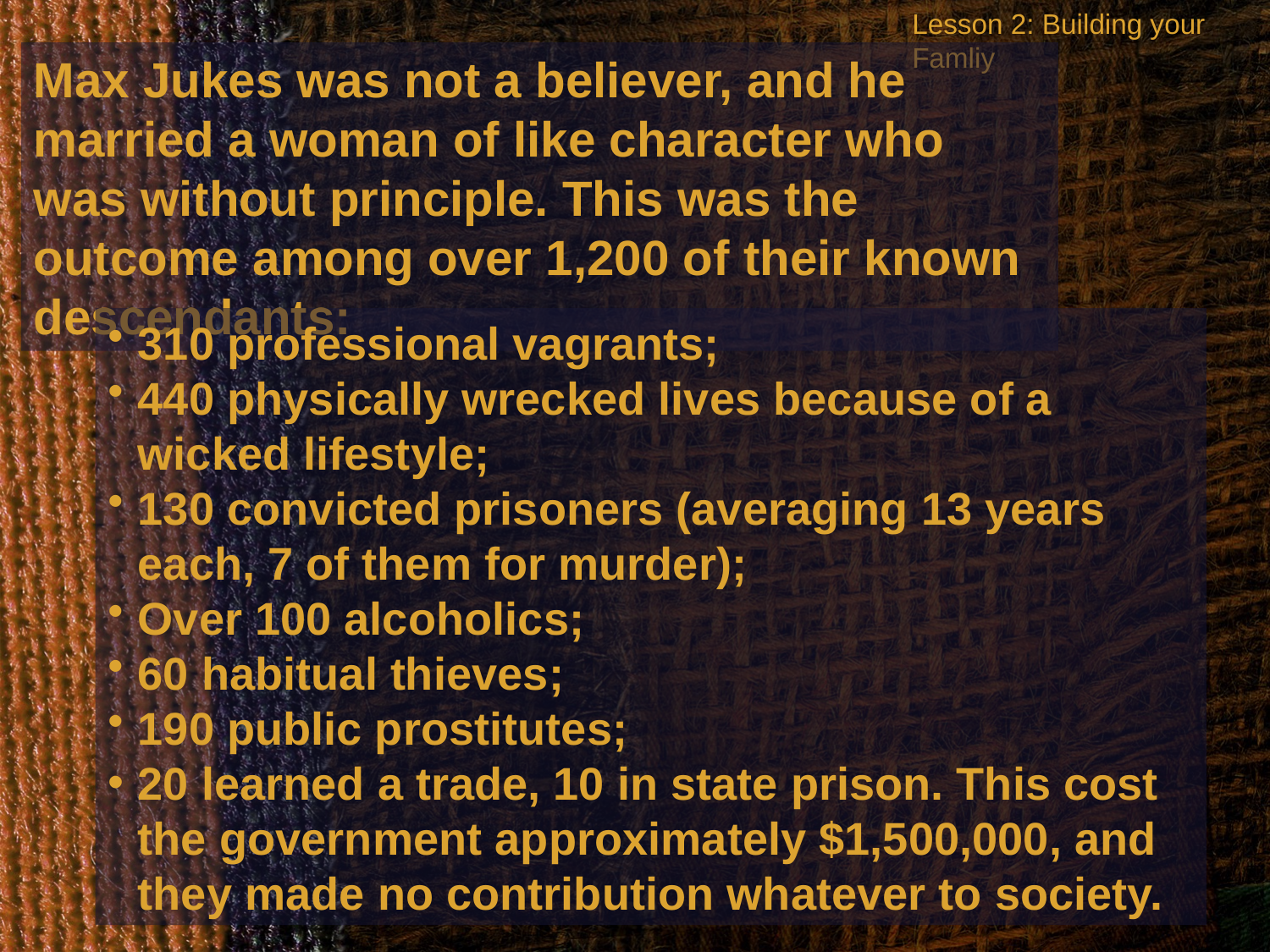

Lesson 2: Building your Famliy
Max Jukes was not a believer, and he married a woman of like character who was without principle. This was the outcome among over 1,200 of their known descendants:
310 professional vagrants;
440 physically wrecked lives because of a wicked lifestyle;
130 convicted prisoners (averaging 13 years each, 7 of them for murder);
Over 100 alcoholics;
60 habitual thieves;
190 public prostitutes;
20 learned a trade, 10 in state prison. This cost the government approximately $1,500,000, and they made no contribution whatever to society.